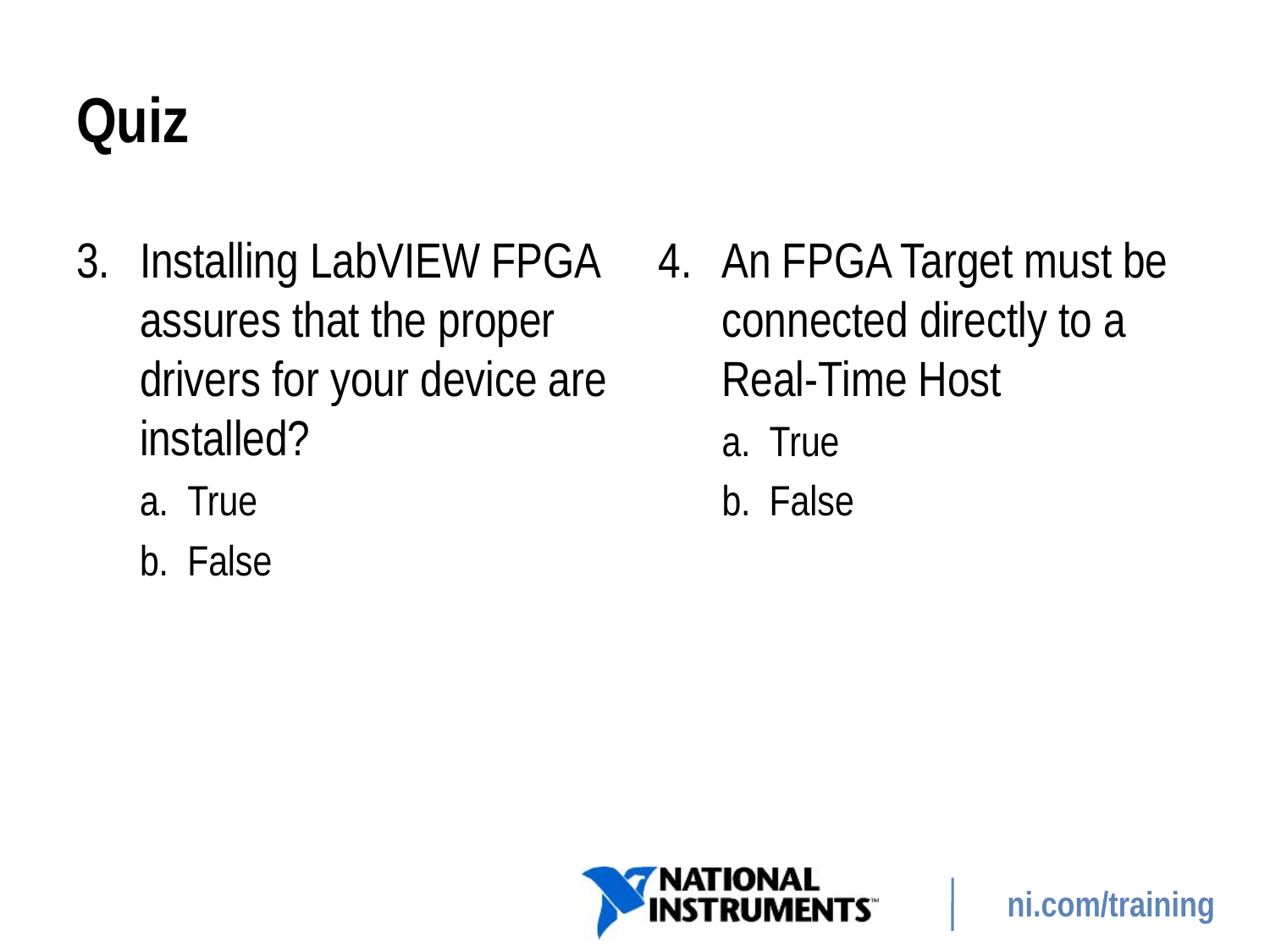

# Quiz
Installing LabVIEW FPGA assures that the proper drivers for your device are installed?
True
False
An FPGA Target must be connected directly to a Real-Time Host
True
False